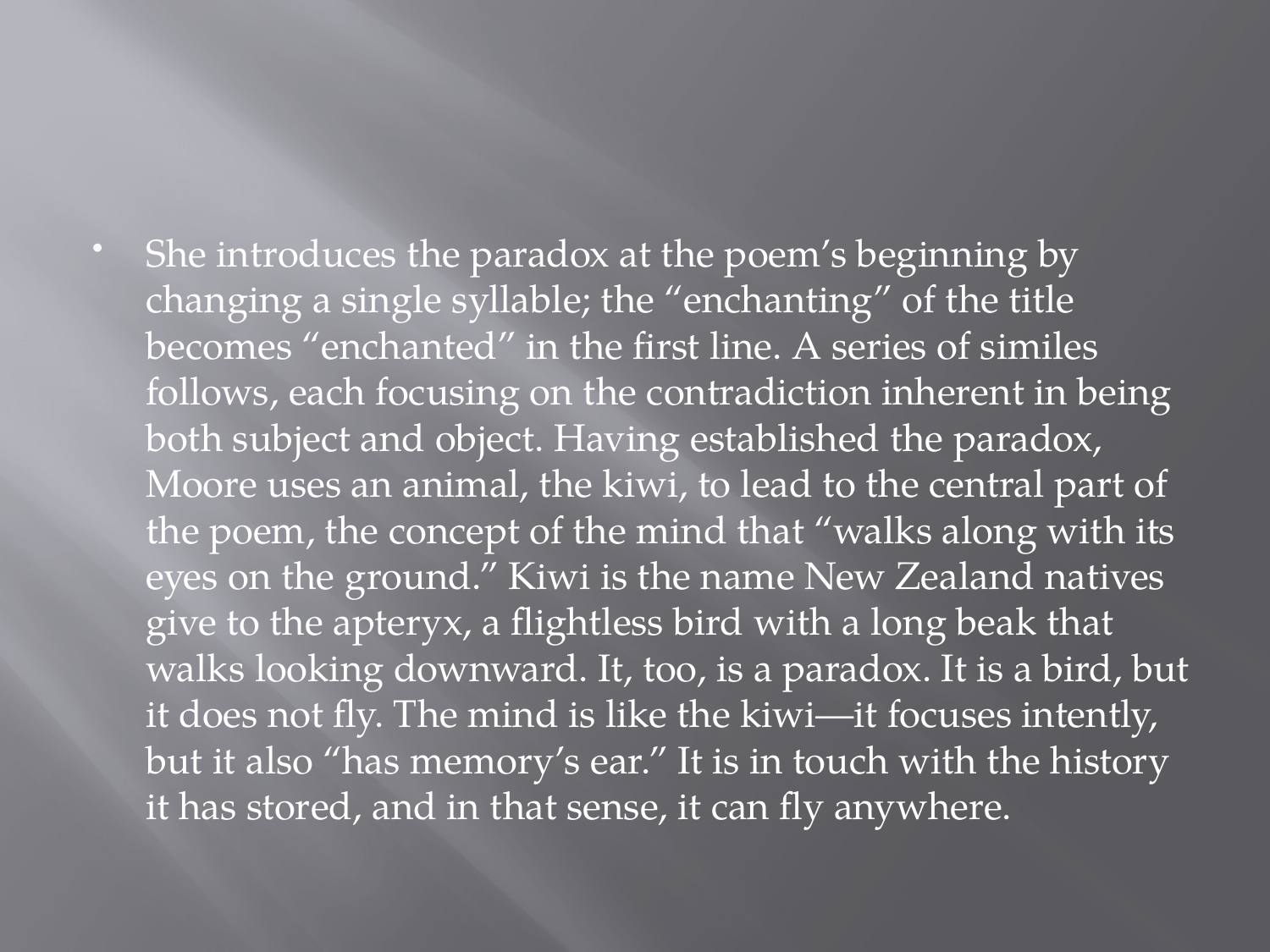

#
She introduces the paradox at the poem’s beginning by changing a single syllable; the “enchanting” of the title becomes “enchanted” in the first line. A series of similes follows, each focusing on the contradiction inherent in being both subject and object. Having established the paradox, Moore uses an animal, the kiwi, to lead to the central part of the poem, the concept of the mind that “walks along with its eyes on the ground.” Kiwi is the name New Zealand natives give to the apteryx, a flightless bird with a long beak that walks looking downward. It, too, is a paradox. It is a bird, but it does not fly. The mind is like the kiwi—it focuses intently, but it also “has memory’s ear.” It is in touch with the history it has stored, and in that sense, it can fly anywhere.